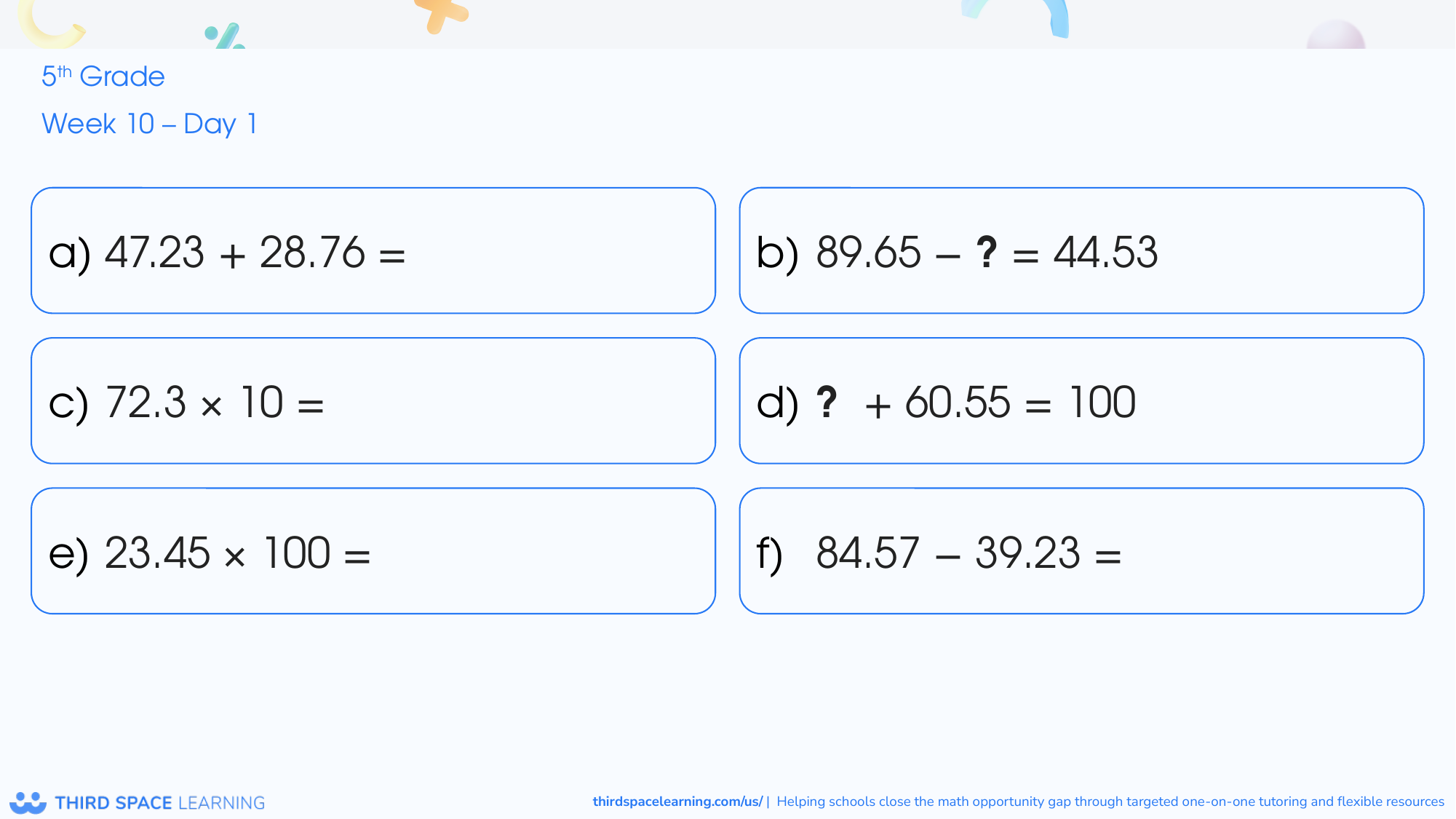

5th Grade
Week 10 – Day 1
47.23 + 28.76 =
89.65 − ? = 44.53
72.3 × 10 =
?  + 60.55 = 100
23.45 × 100 =
84.57 − 39.23 =